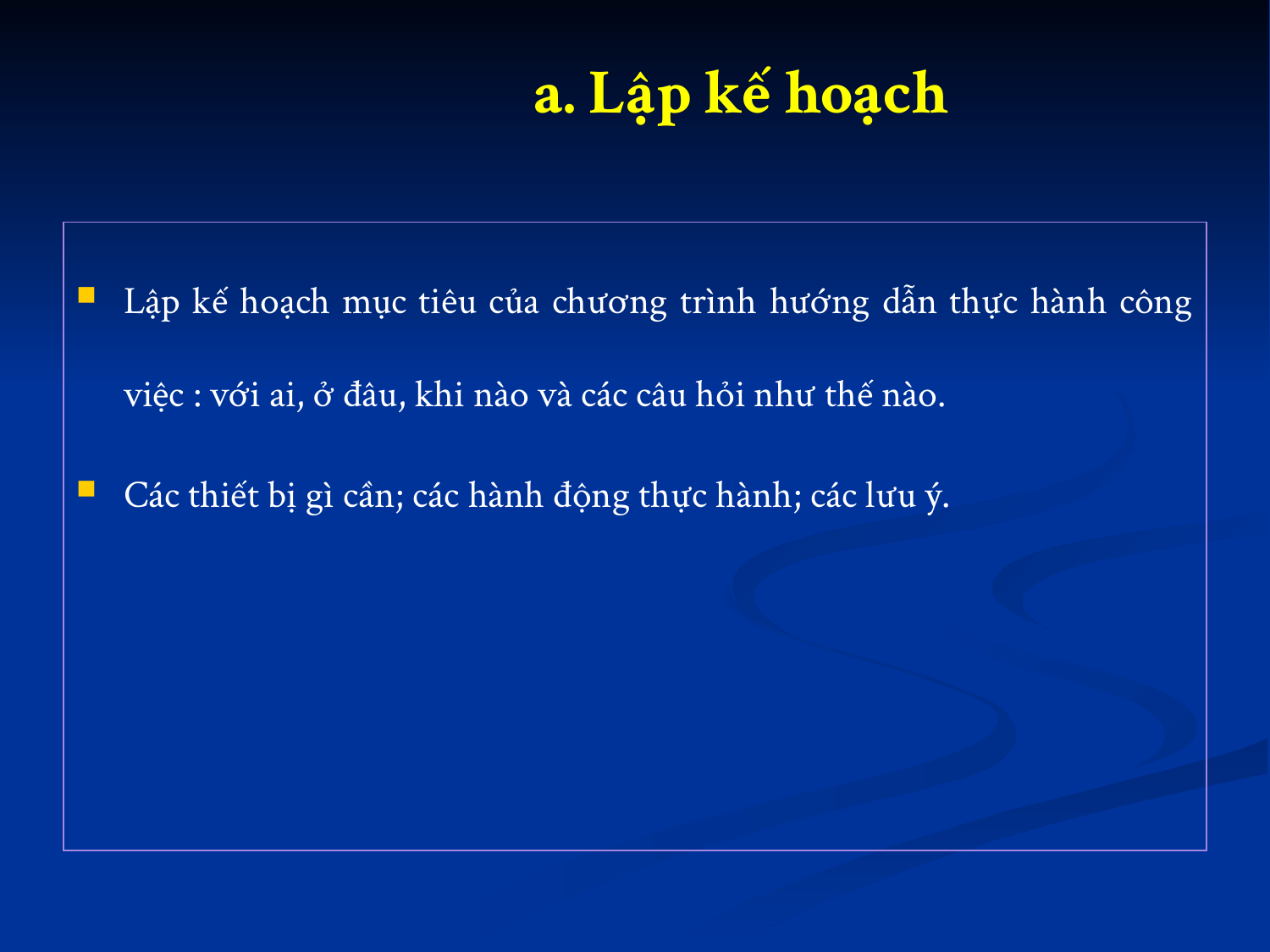

# a. Lập kế hoạch
Lập kế hoạch mục tiêu của chương trình hướng dẫn thực hành công việc : với ai, ở đâu, khi nào và các câu hỏi như thế nào.
Các thiết bị gì cần; các hành động thực hành; các lưu ý.